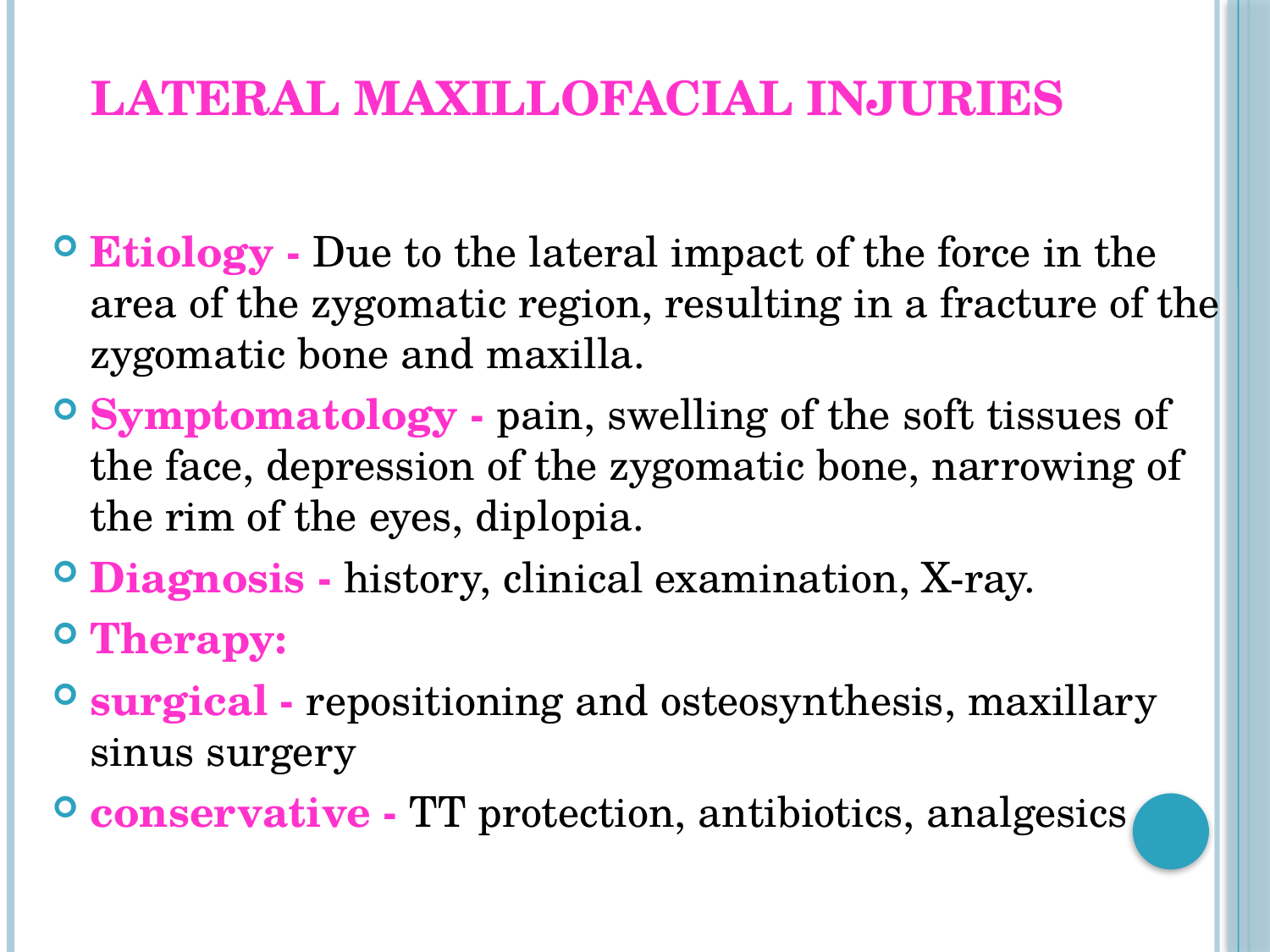

# Lateral maxillofacial injuries
Etiology - Due to the lateral impact of the force in the area of ​​the zygomatic region, resulting in a fracture of the zygomatic bone and maxilla.
Symptomatology - pain, swelling of the soft tissues of the face, depression of the zygomatic bone, narrowing of the rim of the eyes, diplopia.
Diagnosis - history, clinical examination, X-ray.
Therapy:
surgical - repositioning and osteosynthesis, maxillary sinus surgery
conservative - TT protection, antibiotics, analgesics